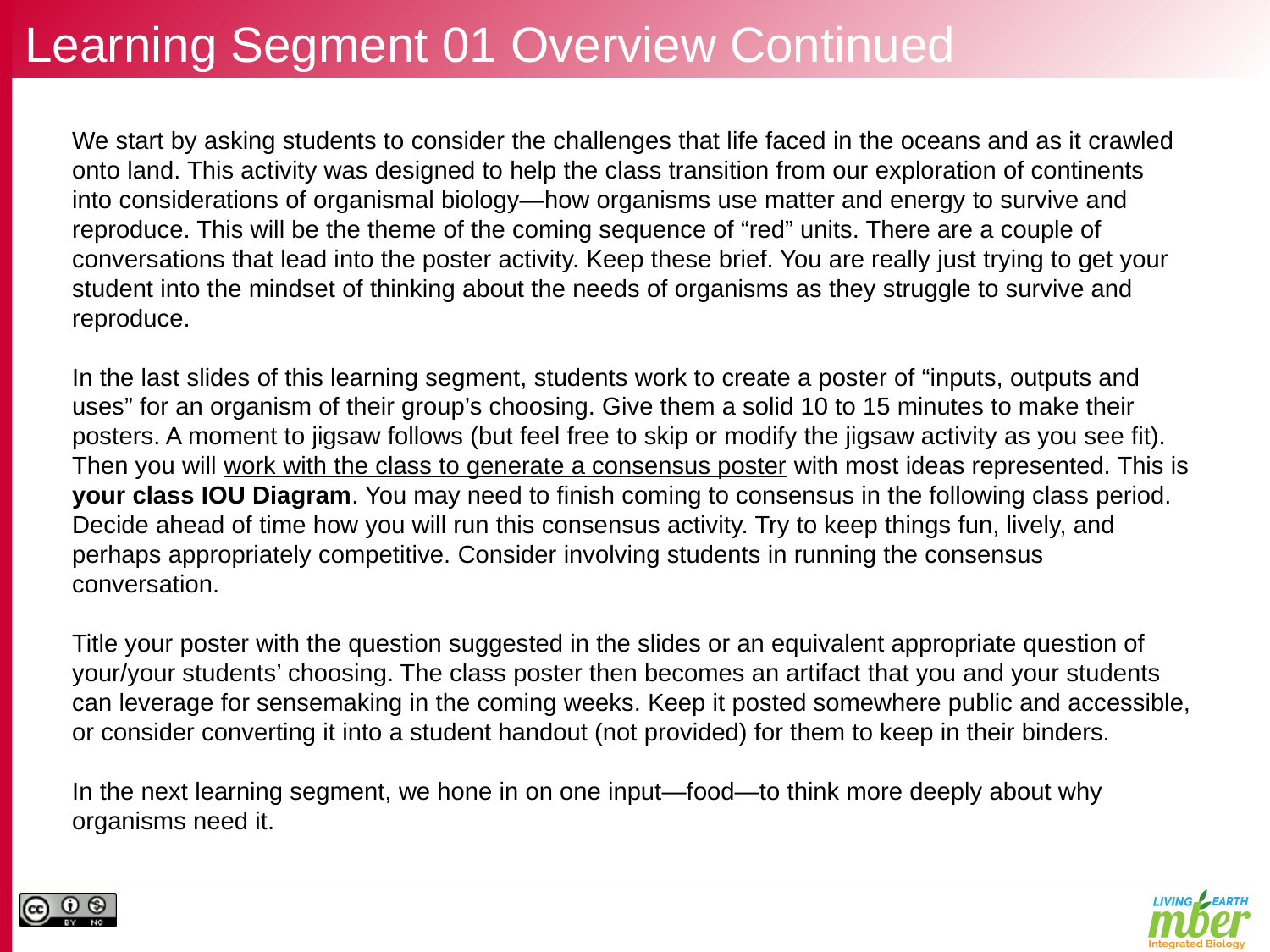

# Learning Segment 01 Overview Continued
We start by asking students to consider the challenges that life faced in the oceans and as it crawled onto land. This activity was designed to help the class transition from our exploration of continents into considerations of organismal biology—how organisms use matter and energy to survive and reproduce. This will be the theme of the coming sequence of “red” units. There are a couple of conversations that lead into the poster activity. Keep these brief. You are really just trying to get your student into the mindset of thinking about the needs of organisms as they struggle to survive and reproduce.

In the last slides of this learning segment, students work to create a poster of “inputs, outputs and uses” for an organism of their group’s choosing. Give them a solid 10 to 15 minutes to make their posters. A moment to jigsaw follows (but feel free to skip or modify the jigsaw activity as you see fit). Then you will work with the class to generate a consensus poster with most ideas represented. This is your class IOU Diagram. You may need to finish coming to consensus in the following class period. Decide ahead of time how you will run this consensus activity. Try to keep things fun, lively, and perhaps appropriately competitive. Consider involving students in running the consensus conversation.

Title your poster with the question suggested in the slides or an equivalent appropriate question of your/your students’ choosing. The class poster then becomes an artifact that you and your students can leverage for sensemaking in the coming weeks. Keep it posted somewhere public and accessible, or consider converting it into a student handout (not provided) for them to keep in their binders.

In the next learning segment, we hone in on one input—food—to think more deeply about why organisms need it.